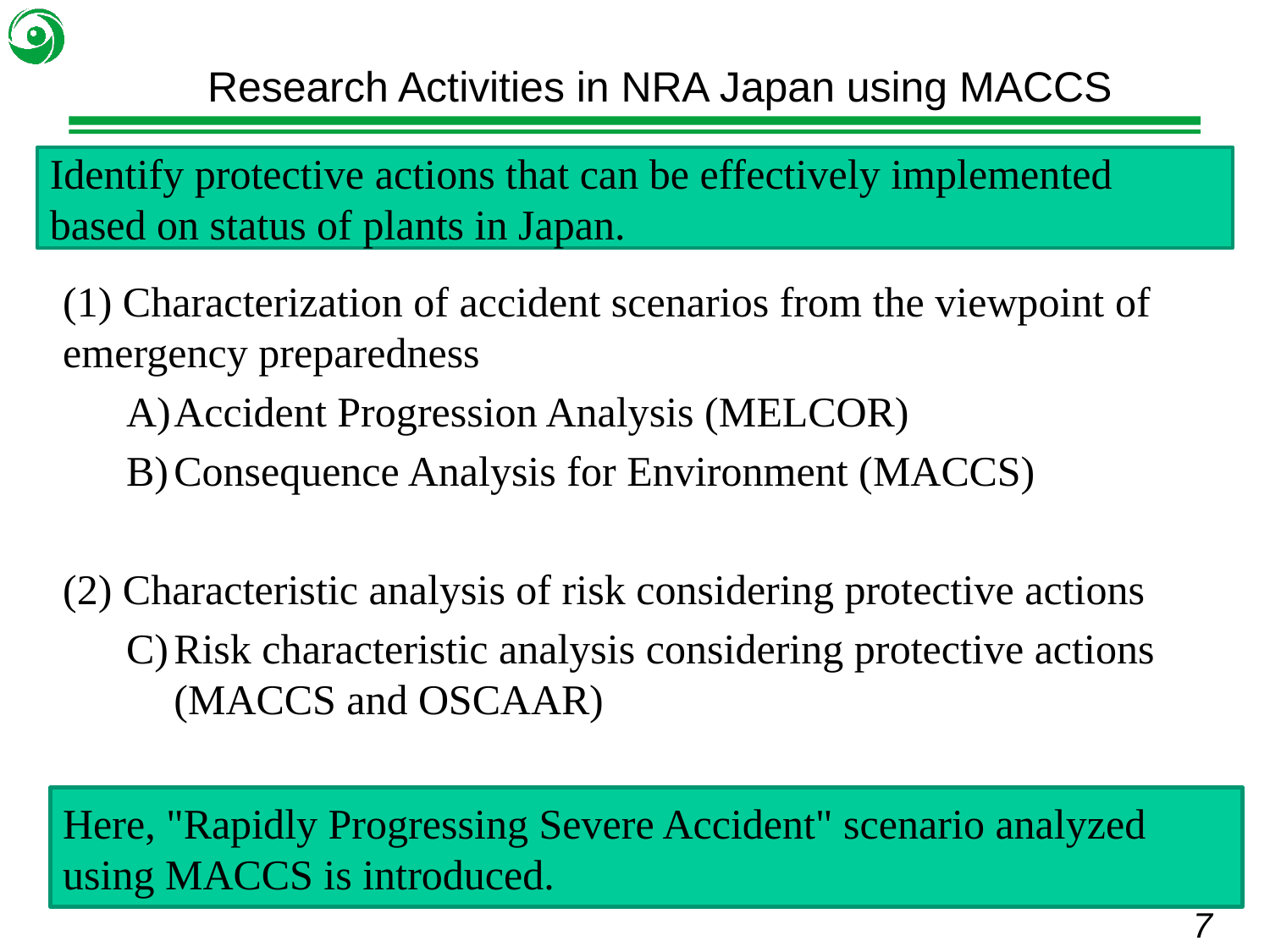

# Research Activities in NRA Japan using MACCS
Identify protective actions that can be effectively implemented based on status of plants in Japan.
(1) Characterization of accident scenarios from the viewpoint of emergency preparedness
Accident Progression Analysis (MELCOR)
Consequence Analysis for Environment (MACCS)

(2) Characteristic analysis of risk considering protective actions
Risk characteristic analysis considering protective actions (MACCS and OSCAAR)

Here, "Rapidly Progressing Severe Accident" scenario analyzed using MACCS is introduced.